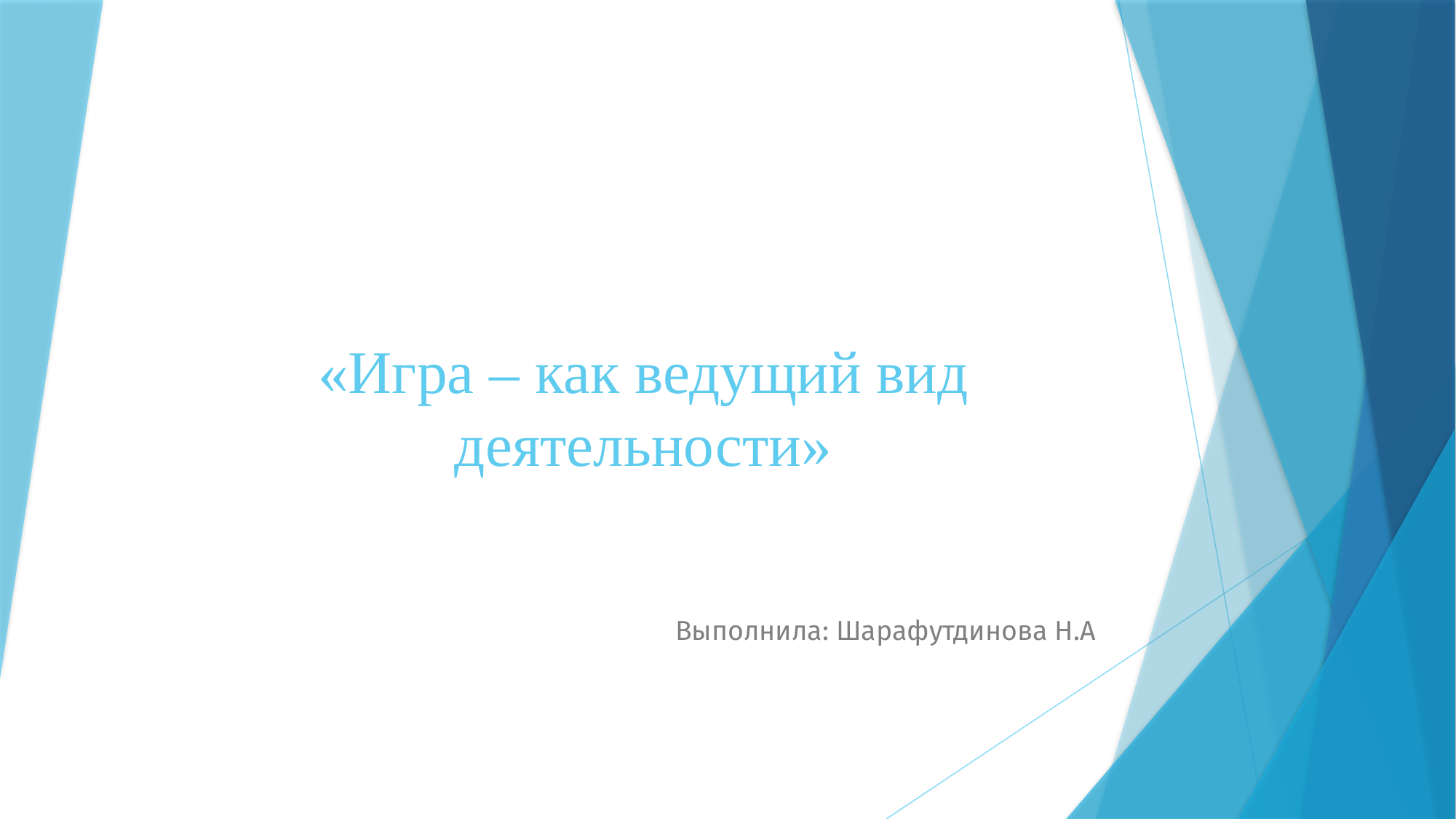

# «Игра – как ведущий вид деятельности»
Выполнила: Шарафутдинова Н.А